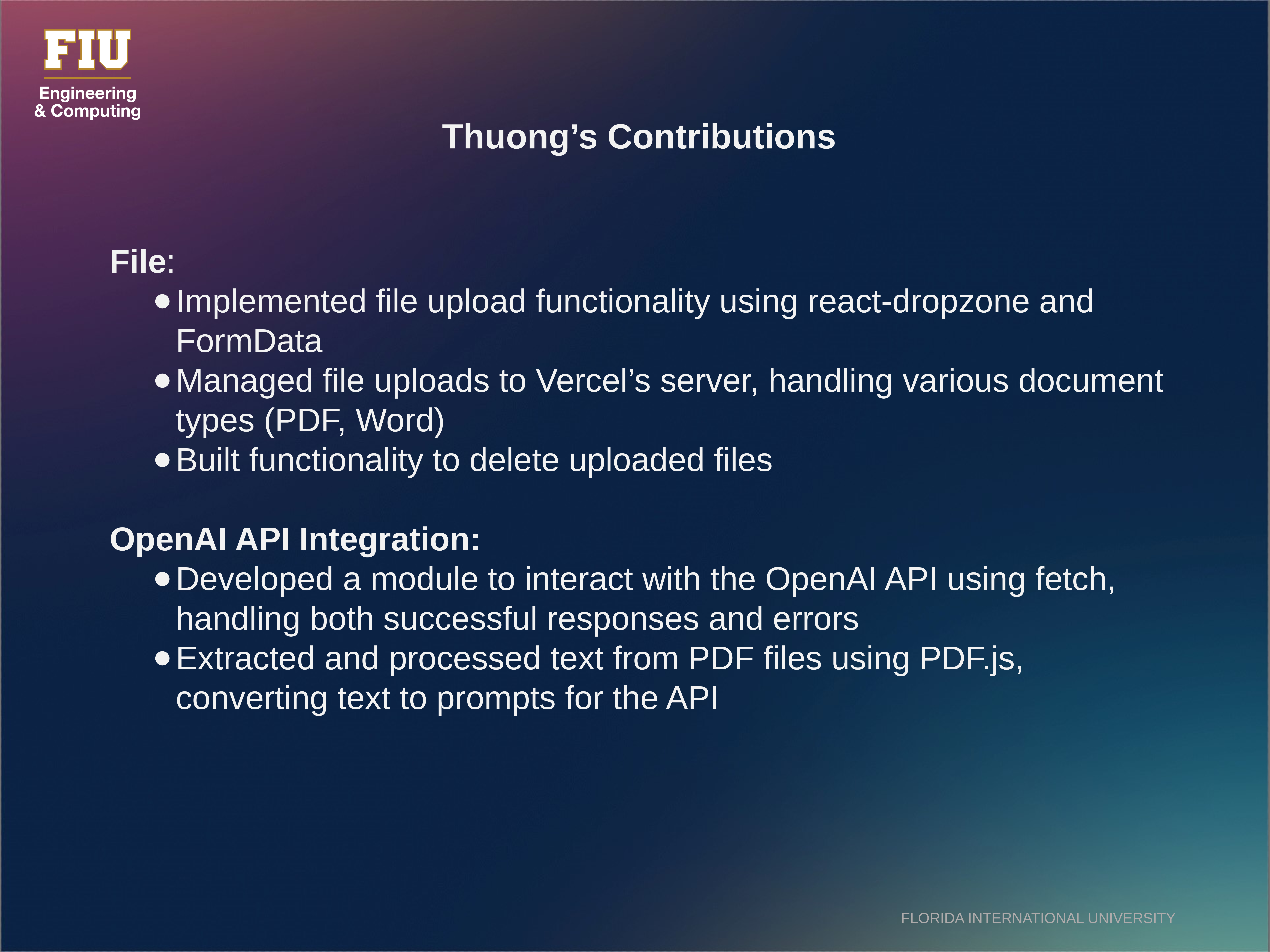

Thuong’s Contributions
File:
Implemented file upload functionality using react-dropzone and FormData
Managed file uploads to Vercel’s server, handling various document types (PDF, Word)
Built functionality to delete uploaded files

OpenAI API Integration:
Developed a module to interact with the OpenAI API using fetch, handling both successful responses and errors
Extracted and processed text from PDF files using PDF.js, converting text to prompts for the API